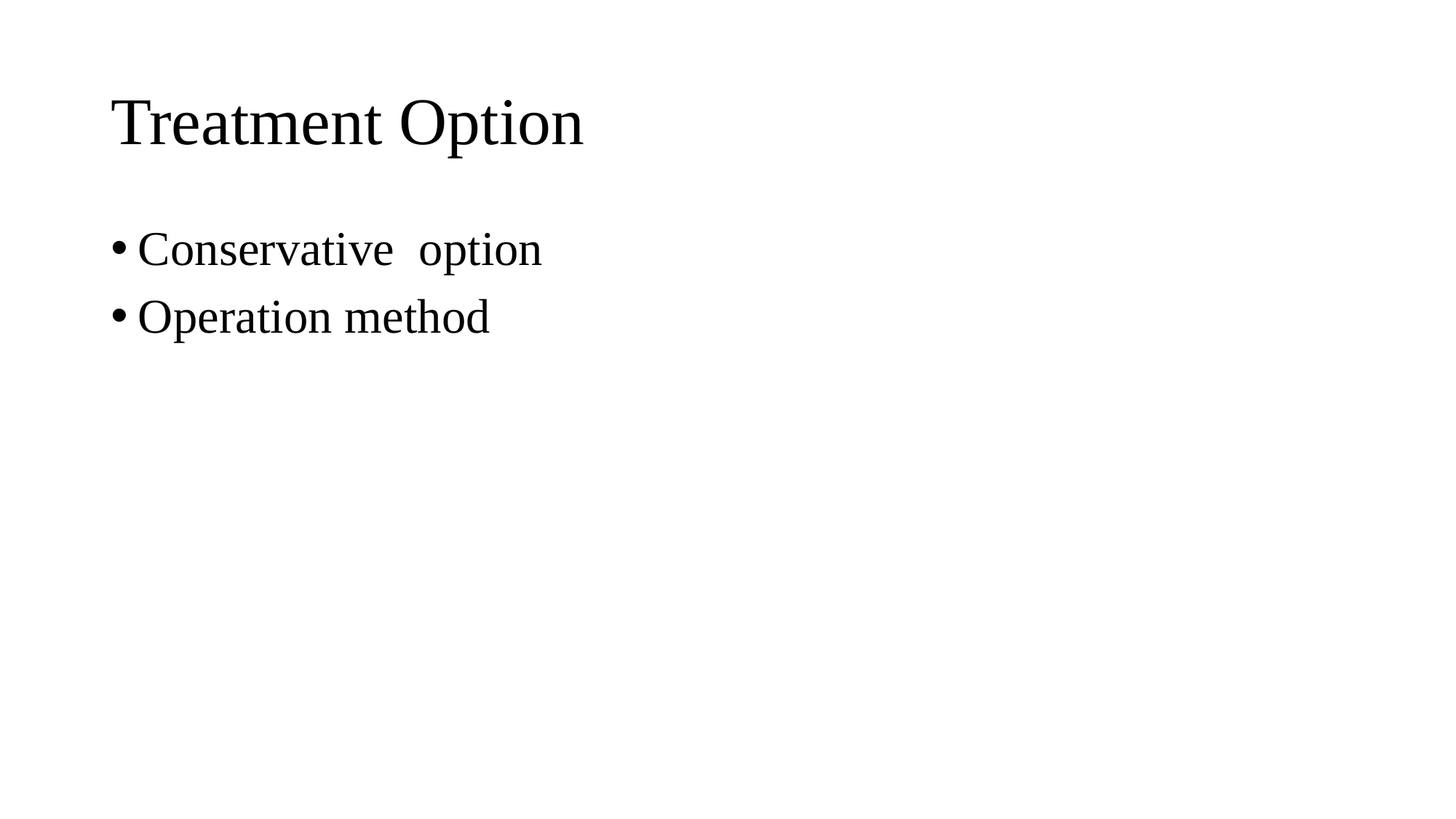

# Treatment Option
Conservative  option
Operation method